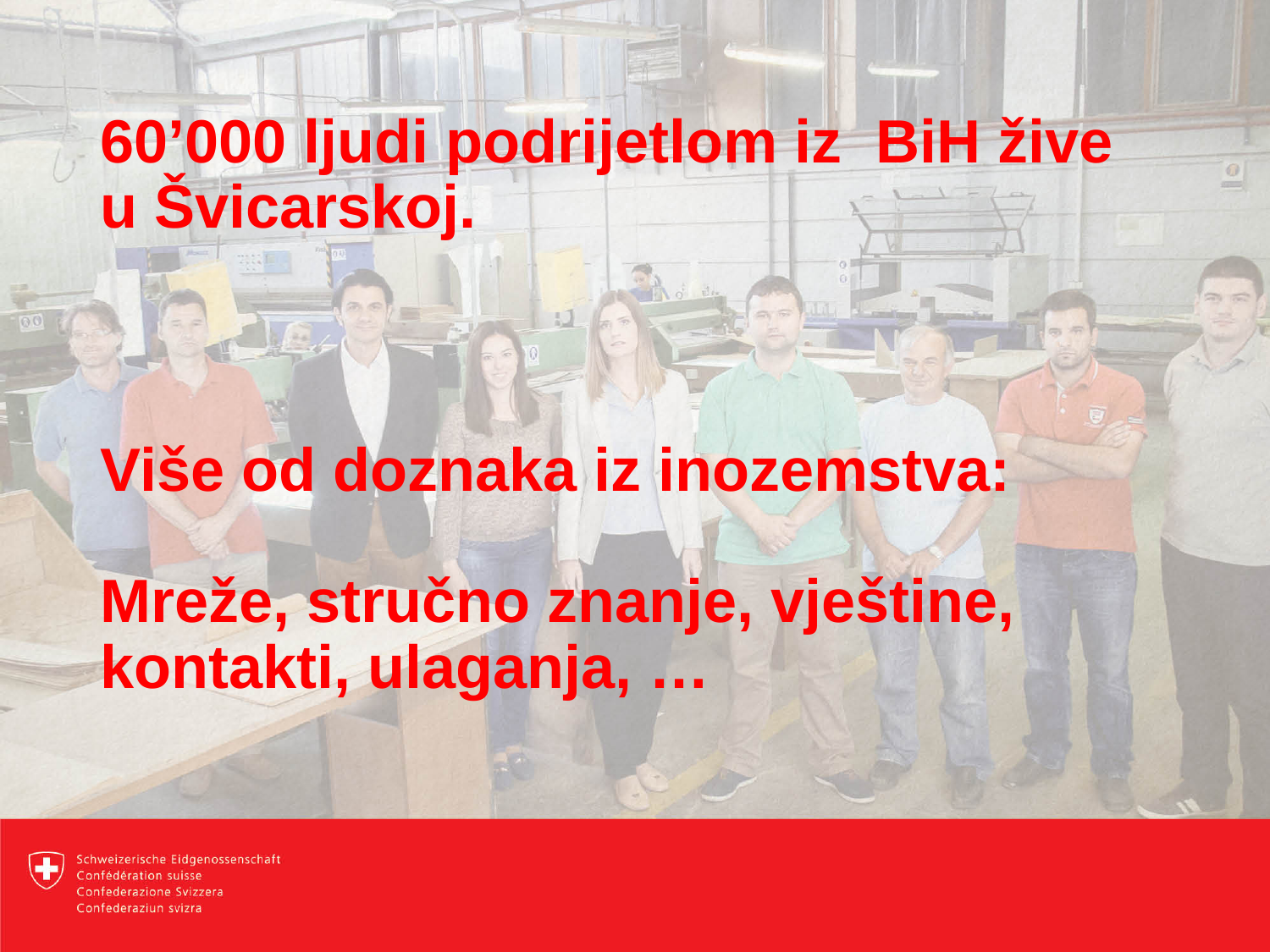

# 60’000 ljudi podrijetlom iz  BiH žive u Švicarskoj. Više od doznaka iz inozemstva: Mreže, stručno znanje, vještine, kontakti, ulaganja, …